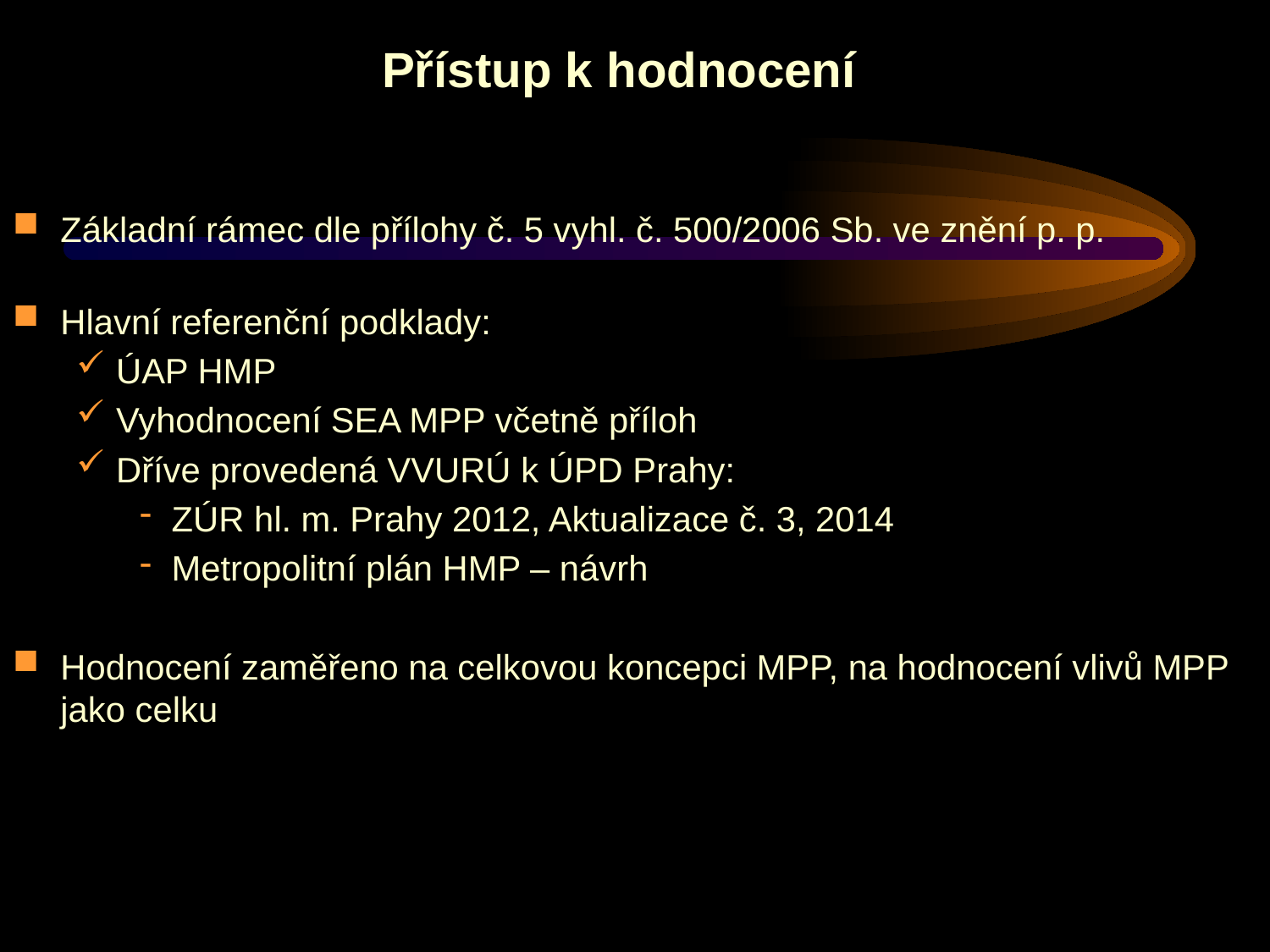

# Přístup k hodnocení
Základní rámec dle přílohy č. 5 vyhl. č. 500/2006 Sb. ve znění p. p.
Hlavní referenční podklady:
ÚAP HMP
Vyhodnocení SEA MPP včetně příloh
Dříve provedená VVURÚ k ÚPD Prahy:
ZÚR hl. m. Prahy 2012, Aktualizace č. 3, 2014
Metropolitní plán HMP – návrh

Hodnocení zaměřeno na celkovou koncepci MPP, na hodnocení vlivů MPP jako celku